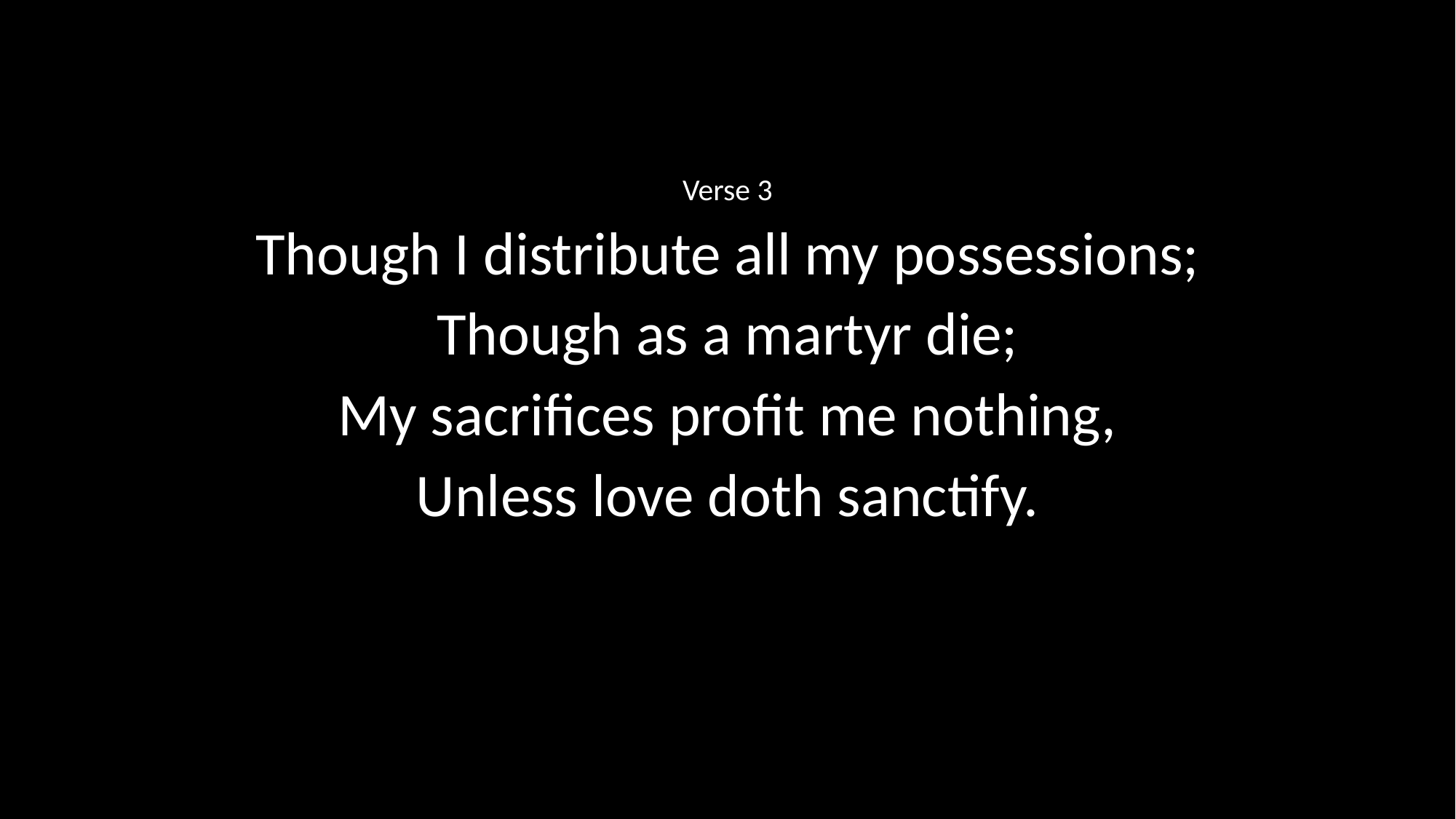

Verse 3
Though I distribute all my possessions;
Though as a martyr die;
My sacrifices profit me nothing,
Unless love doth sanctify.